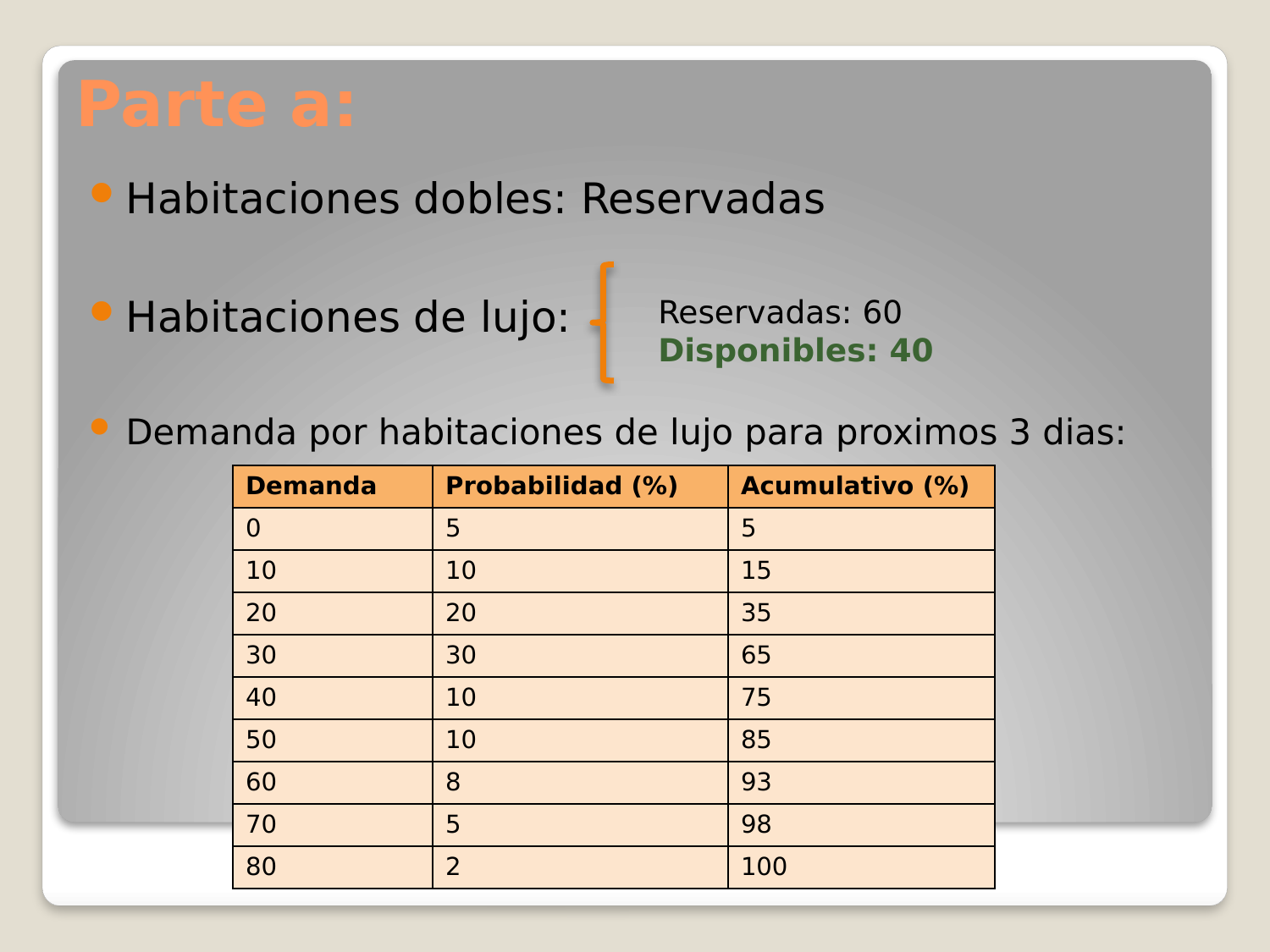

# Parte a:
Habitaciones dobles: Reservadas

Habitaciones de lujo:

Demanda por habitaciones de lujo para proximos 3 dias:

Reservadas: 60
Disponibles: 40
| Demanda | Probabilidad (%) | Acumulativo (%) |
| --- | --- | --- |
| 0 | 5 | 5 |
| 10 | 10 | 15 |
| 20 | 20 | 35 |
| 30 | 30 | 65 |
| 40 | 10 | 75 |
| 50 | 10 | 85 |
| 60 | 8 | 93 |
| 70 | 5 | 98 |
| 80 | 2 | 100 |